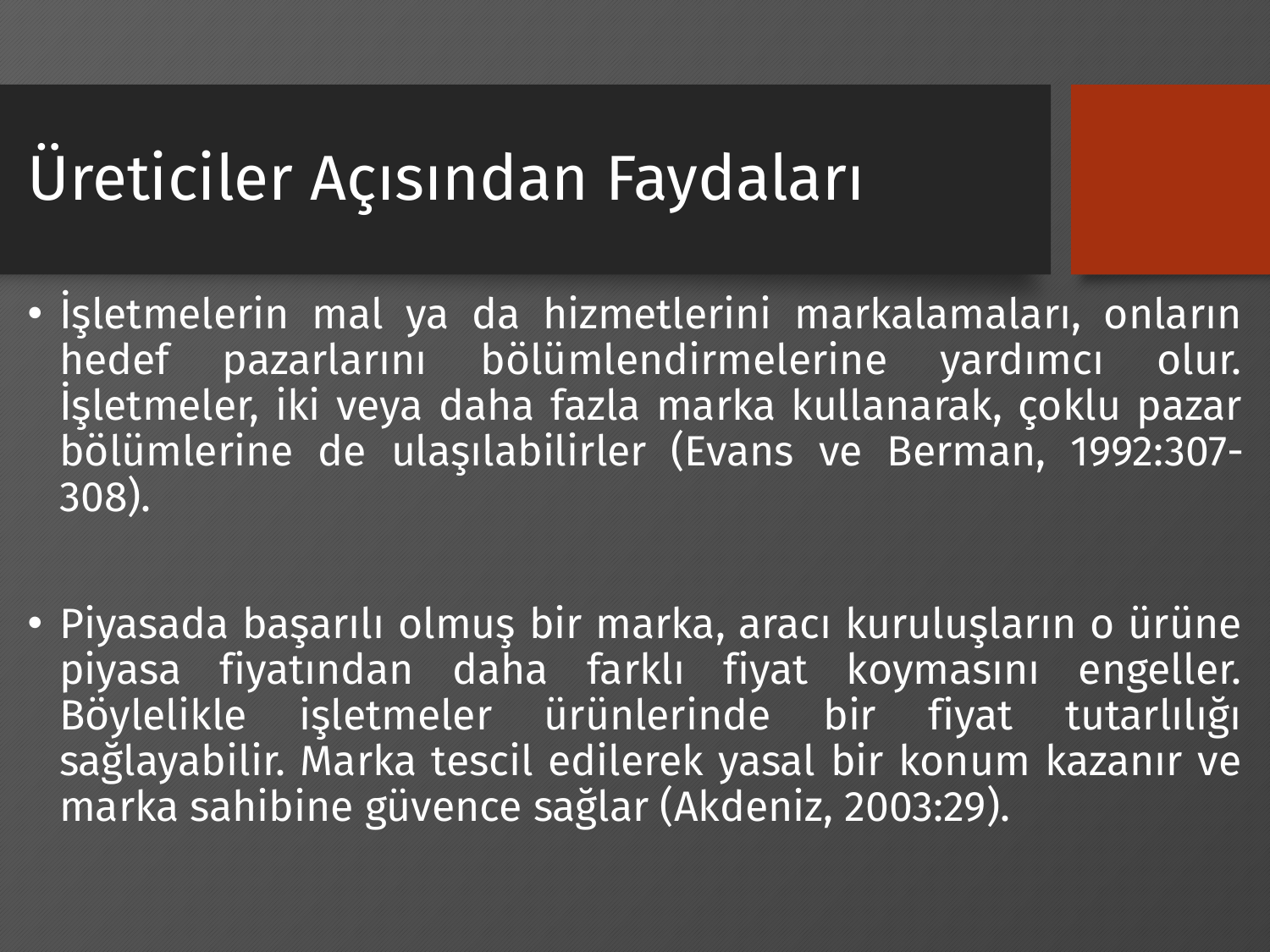

# Üreticiler Açısından Faydaları
İşletmelerin mal ya da hizmetlerini markalamaları, onların hedef pazarlarını bölümlendirmelerine yardımcı olur. İşletmeler, iki veya daha fazla marka kullanarak, çoklu pazar bölümlerine de ulaşılabilirler (Evans ve Berman, 1992:307-308).

Piyasada başarılı olmuş bir marka, aracı kuruluşların o ürüne piyasa fiyatından daha farklı fiyat koymasını engeller. Böylelikle işletmeler ürünlerinde bir fiyat tutarlılığı sağlayabilir. Marka tescil edilerek yasal bir konum kazanır ve marka sahibine güvence sağlar (Akdeniz, 2003:29).